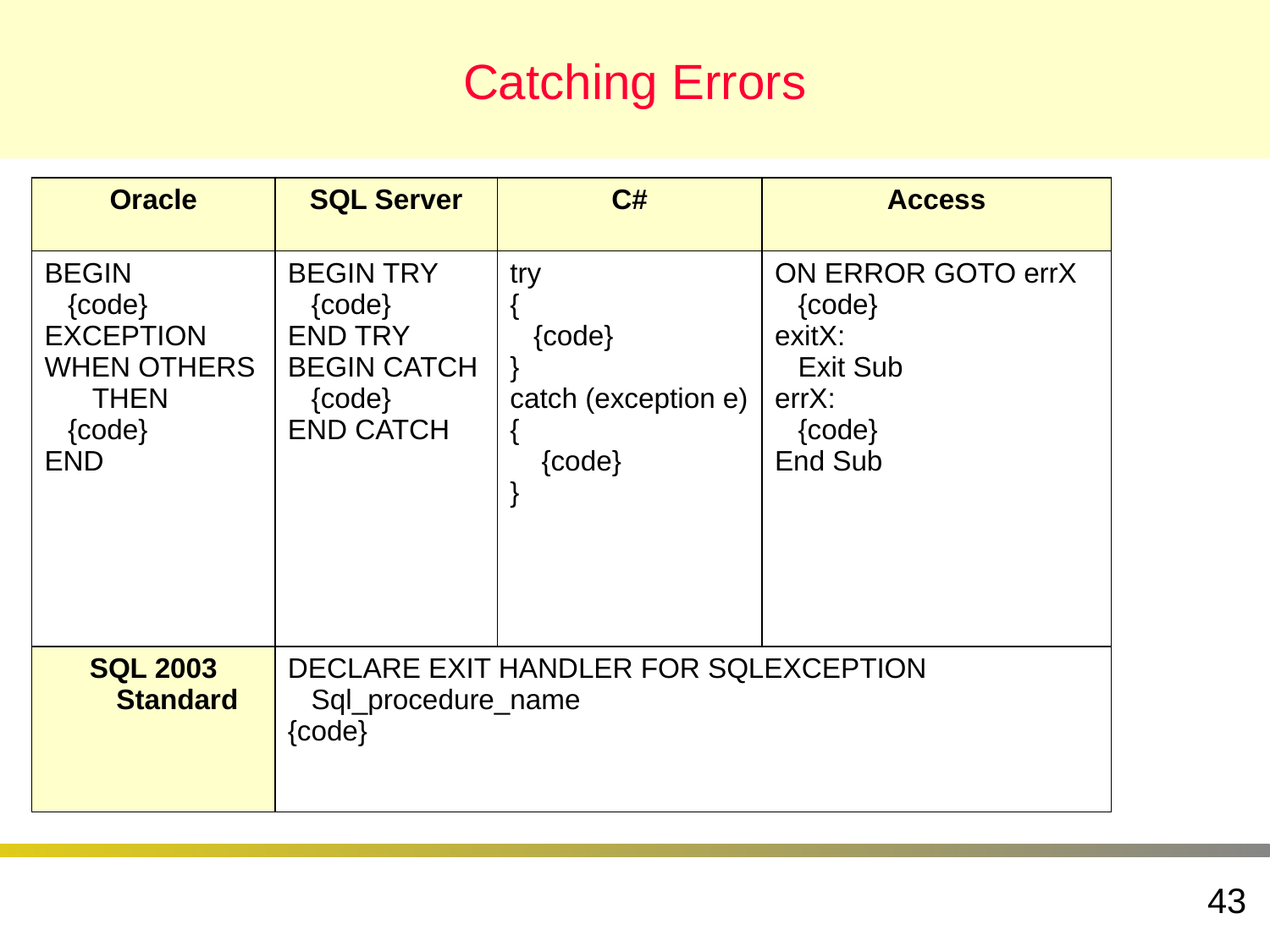

# Catching Errors
| Oracle | SQL Server | C# | Access |
| --- | --- | --- | --- |
| BEGIN {code} EXCEPTION WHEN OTHERS THEN {code} END | BEGIN TRY {code} END TRY BEGIN CATCH {code} END CATCH | try { {code} } catch (exception e) { {code} } | ON ERROR GOTO errX {code} exitX: Exit Sub errX: {code} End Sub |
| SQL 2003 Standard | DECLARE EXIT HANDLER FOR SQLEXCEPTION Sql\_procedure\_name {code} |  |  |
43